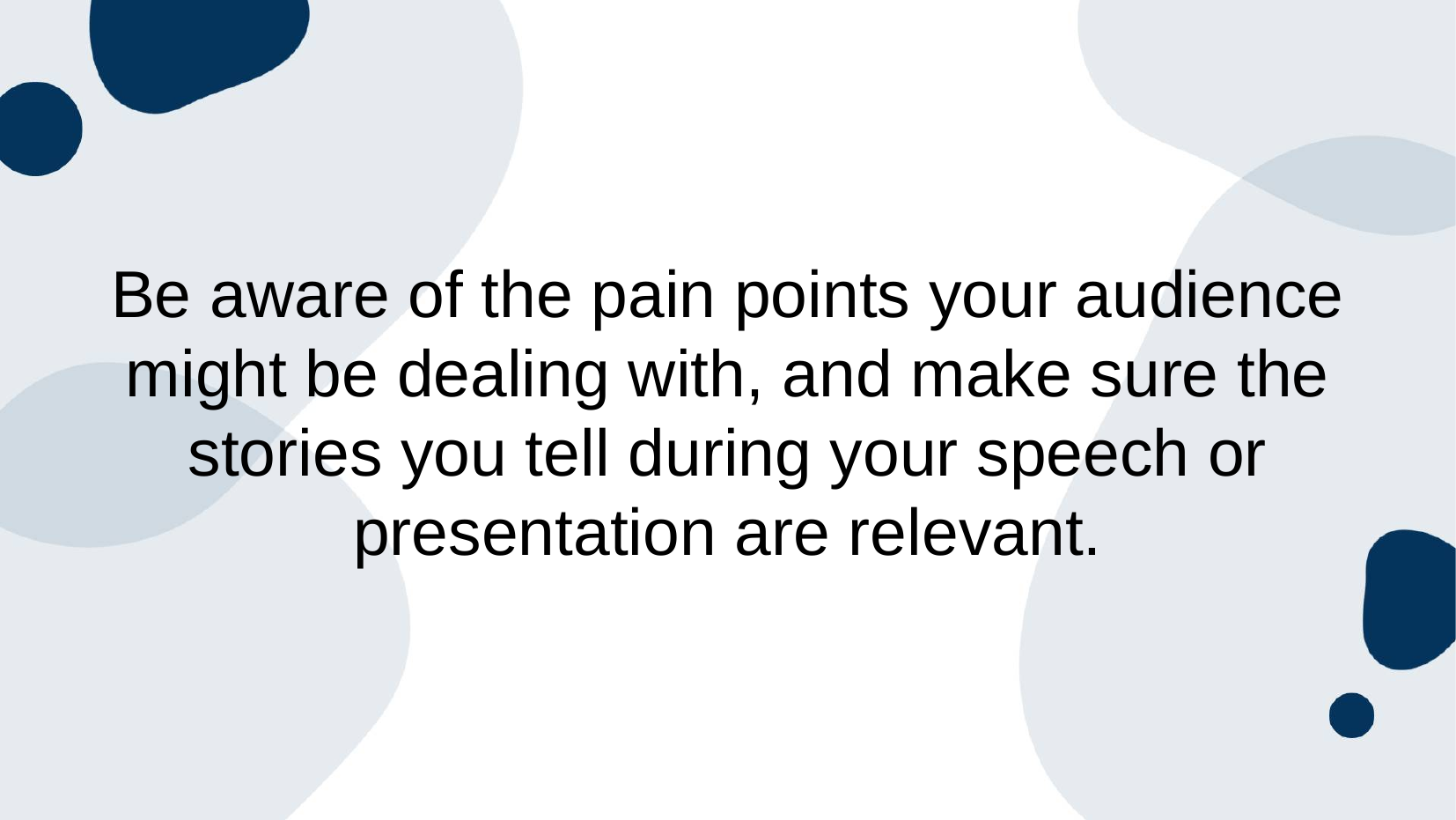

# Be aware of the pain points your audience might be dealing with, and make sure the stories you tell during your speech or presentation are relevant.